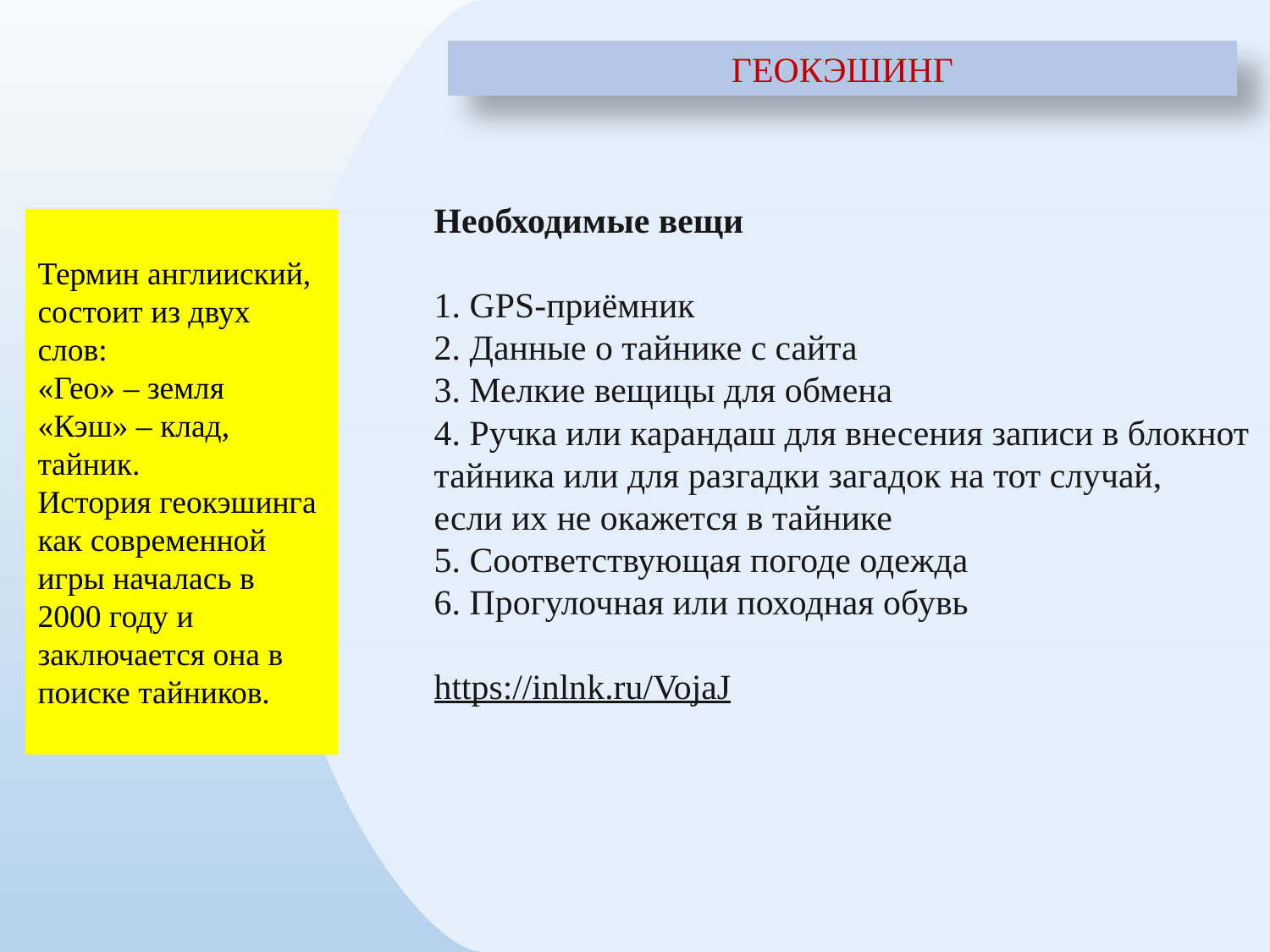

ГЕОКЭШИНГ
Необходимые вещи

1. GPS-приёмник
2. Данные о тайнике с сайта
3. Мелкие вещицы для обмена
4. Ручка или карандаш для внесения записи в блокнот
тайника или для разгадки загадок на тот случай,
если их не окажется в тайнике
5. Соответствующая погоде одежда
6. Прогулочная или походная обувь

https://inlnk.ru/VojaJ

Термин англииский, состоит из двух слов:
«Гео» – земля
«Кэш» – клад, тайник.
История геокэшинга как современной игры началась в 2000 году и заключается она в поиске тайников.